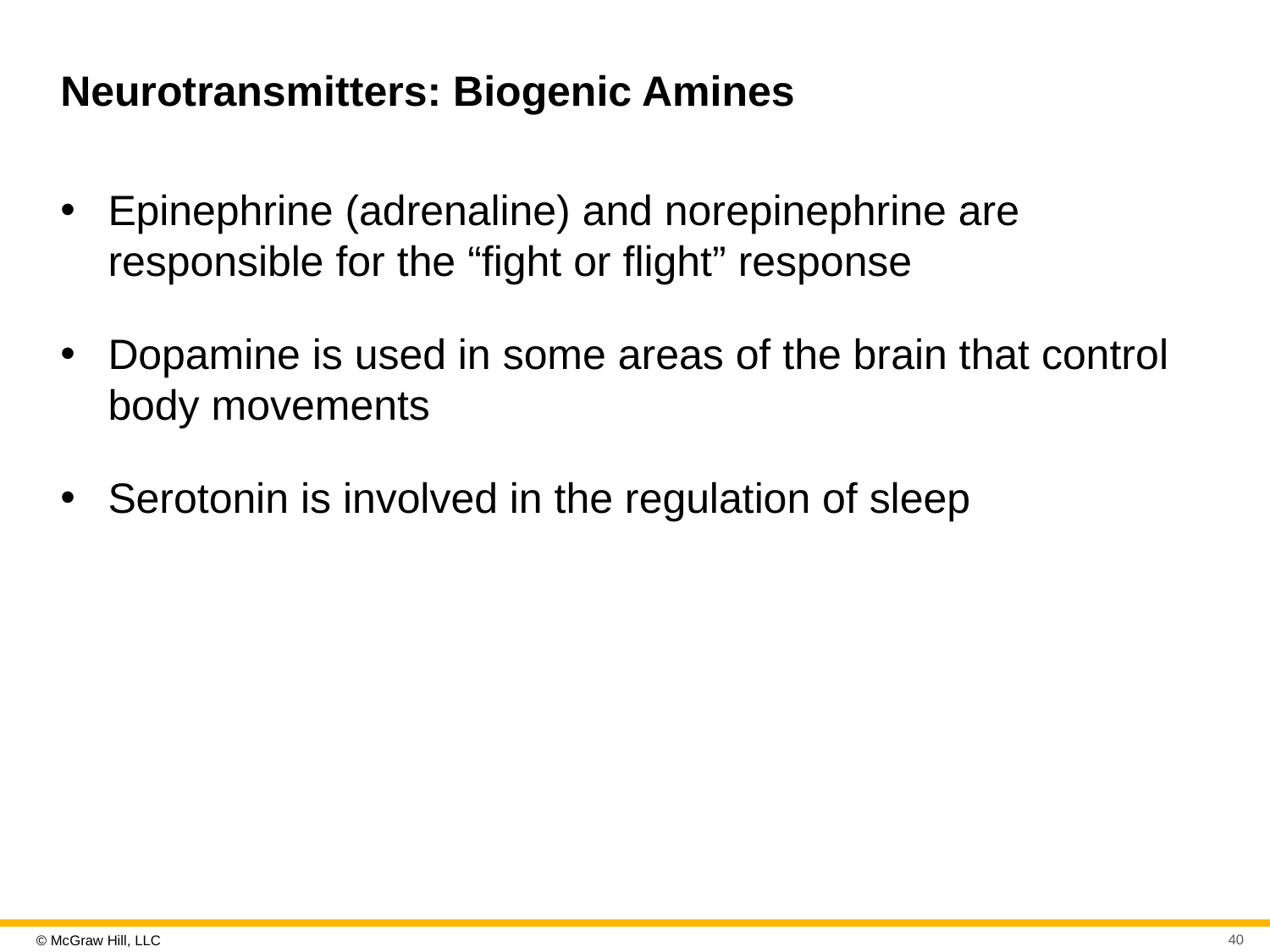

# Neurotransmitters: Biogenic Amines
Epinephrine (adrenaline) and norepinephrine are responsible for the “fight or flight” response
Dopamine is used in some areas of the brain that control body movements
Serotonin is involved in the regulation of sleep
40